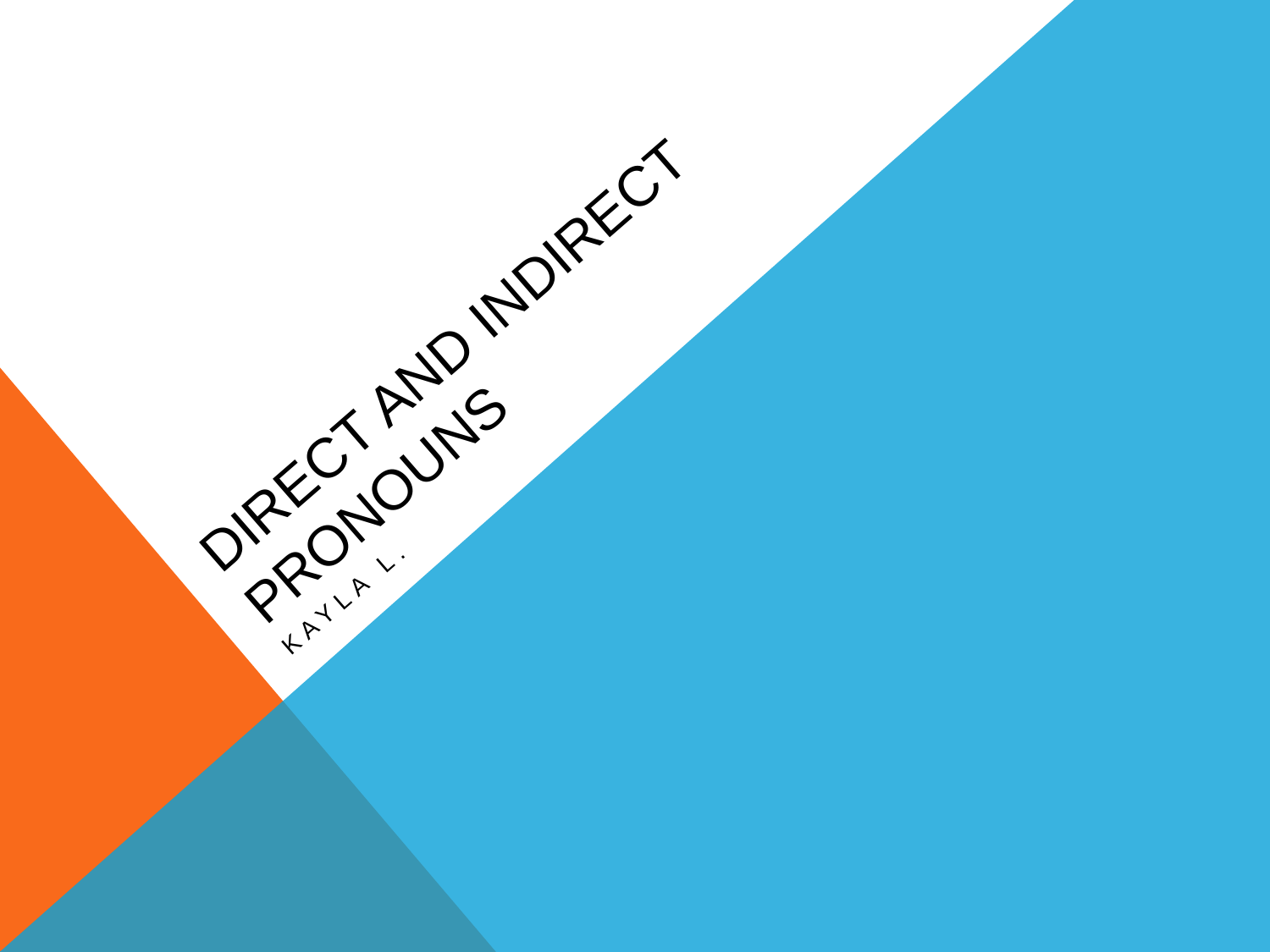

# Direct and indirect pronouns
Kayla l.